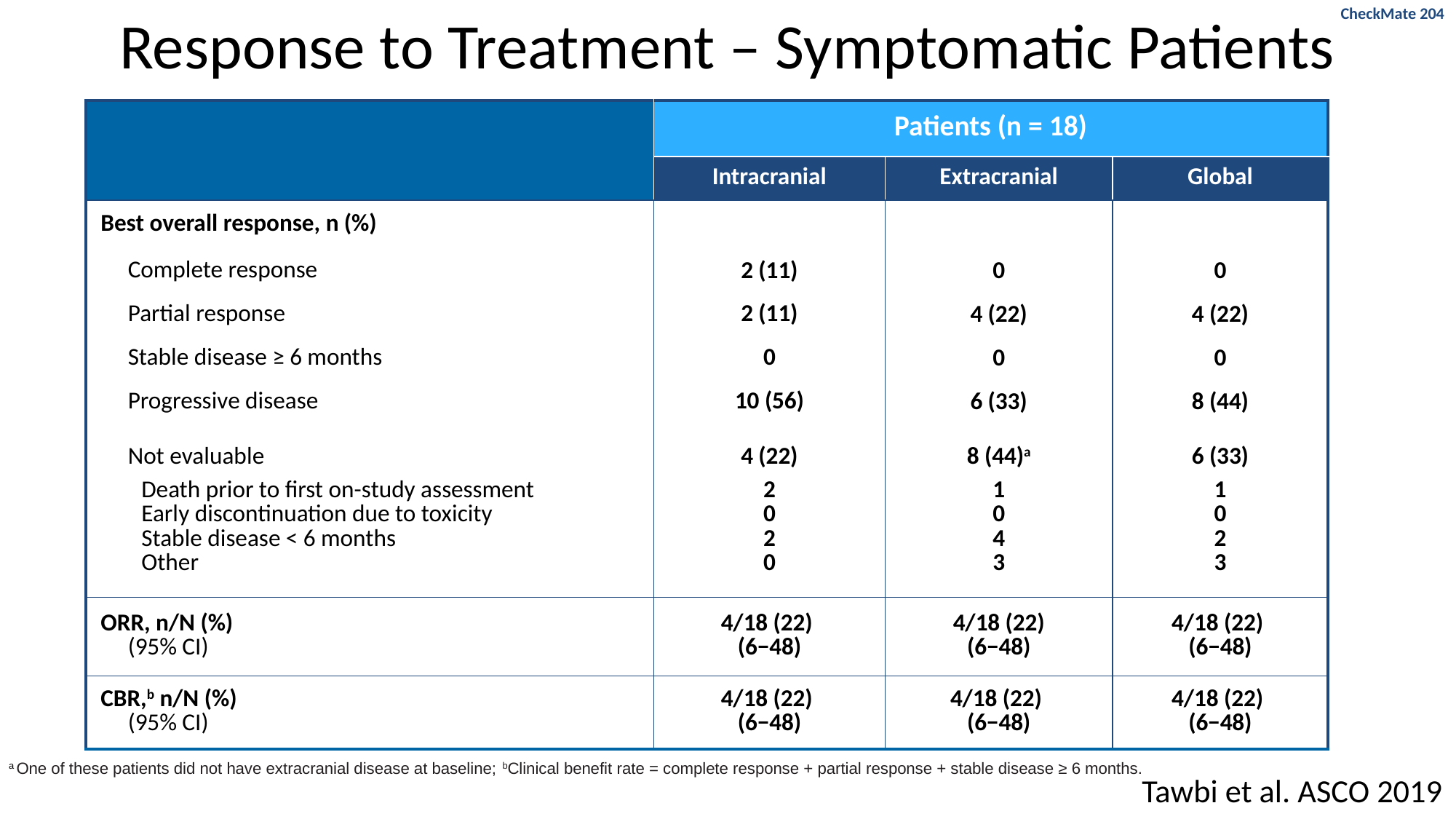

# Response to Treatment – Symptomatic Patients
CheckMate 204
|  | Patients (n = 18) |  |  |
| --- | --- | --- | --- |
|  | Intracranial | Extracranial | Global |
| Best overall response, n (%) |  |  |  |
| Complete response | 2 (11) | 0 | 0 |
| Partial response | 2 (11) | 4 (22) | 4 (22) |
| Stable disease ≥ 6 months | 0 | 0 | 0 |
| Progressive disease | 10 (56) | 6 (33) | 8 (44) |
| Not evaluable Death prior to first on-study assessment Early discontinuation due to toxicity Stable disease < 6 months Other | 4 (22) 2 0 2 0 | 8 (44)a 1 0 4 3 | 6 (33) 1 0 2 3 |
| ORR, n/N (%) (95% CI) | 4/18 (22) (6−48) | 4/18 (22) (6−48) | 4/18 (22) (6−48) |
| CBR,b n/N (%) (95% CI) | 4/18 (22) (6−48) | 4/18 (22) (6−48) | 4/18 (22) (6−48) |
a One of these patients did not have extracranial disease at baseline; bClinical benefit rate = complete response + partial response + stable disease ≥ 6 months.
Tawbi et al. ASCO 2019